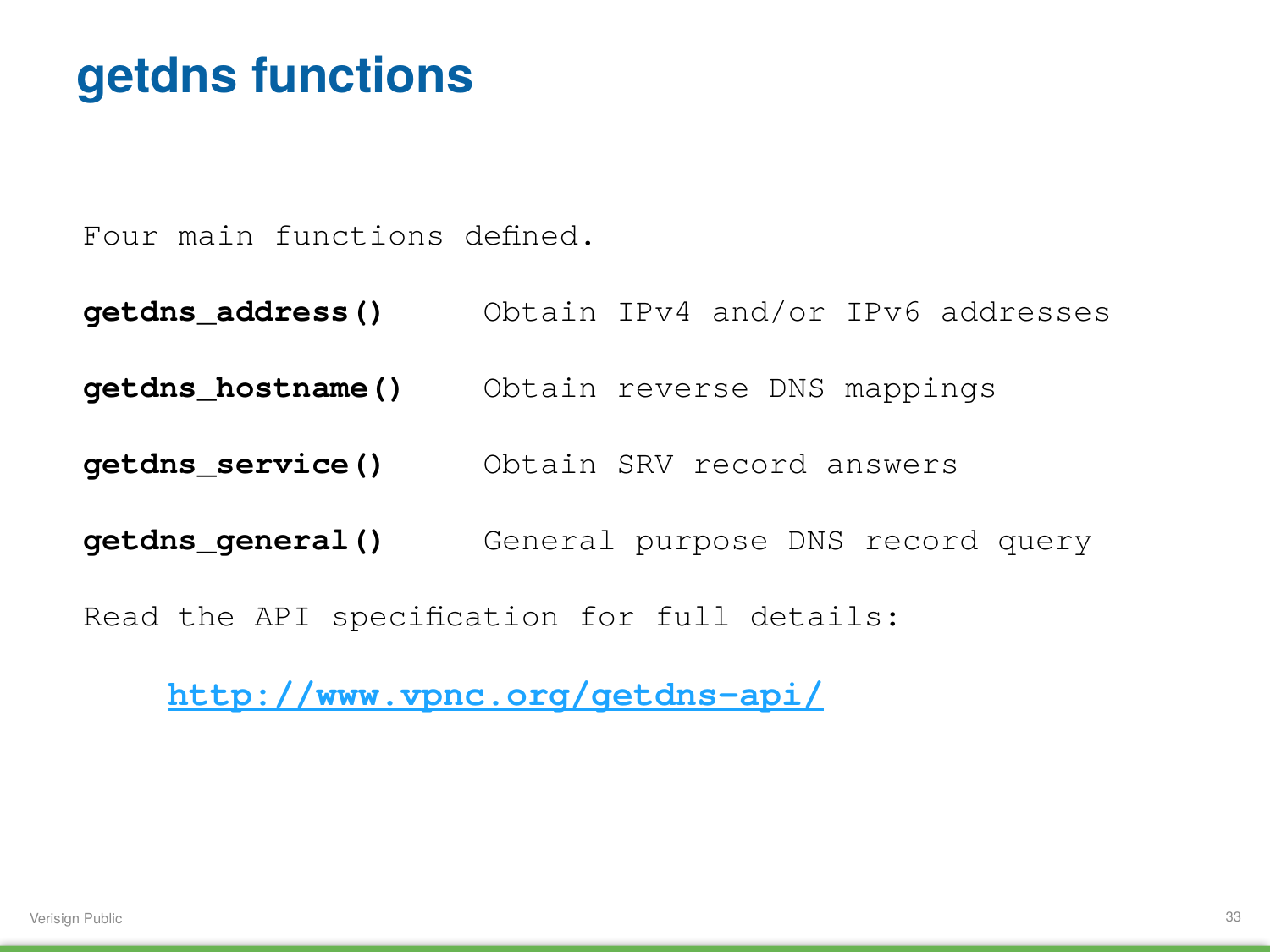

# getdns functions
Four main functions defined.

getdns_address()     Obtain IPv4 and/or IPv6 addresses

getdns_hostname()    Obtain reverse DNS mappings

getdns_service()     Obtain SRV record answers

getdns_general()     General purpose DNS record query

Read the API specification for full details:

    http://www.vpnc.org/getdns-api/

33